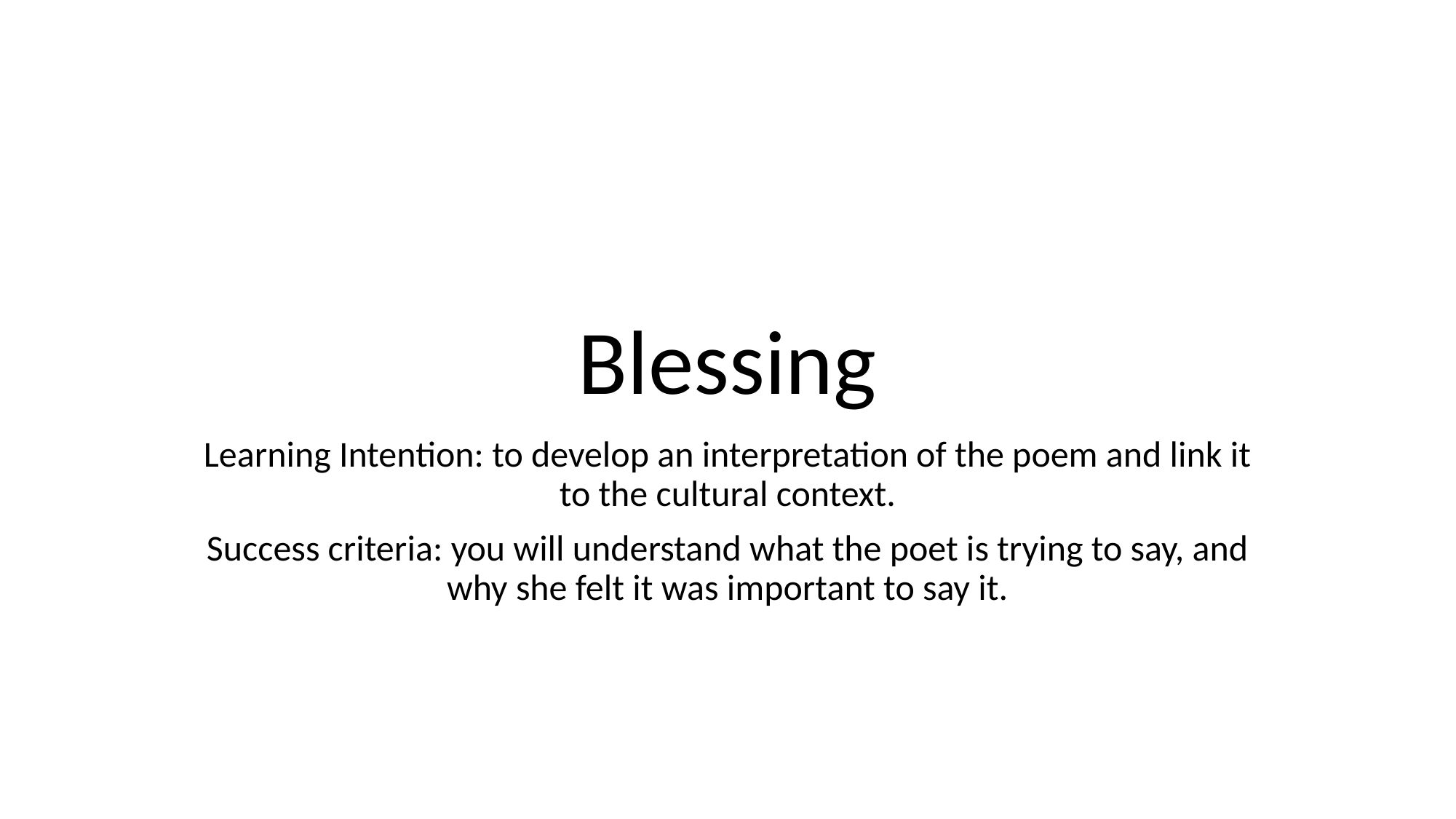

# Blessing
Learning Intention: to develop an interpretation of the poem and link it to the cultural context.
Success criteria: you will understand what the poet is trying to say, and why she felt it was important to say it.